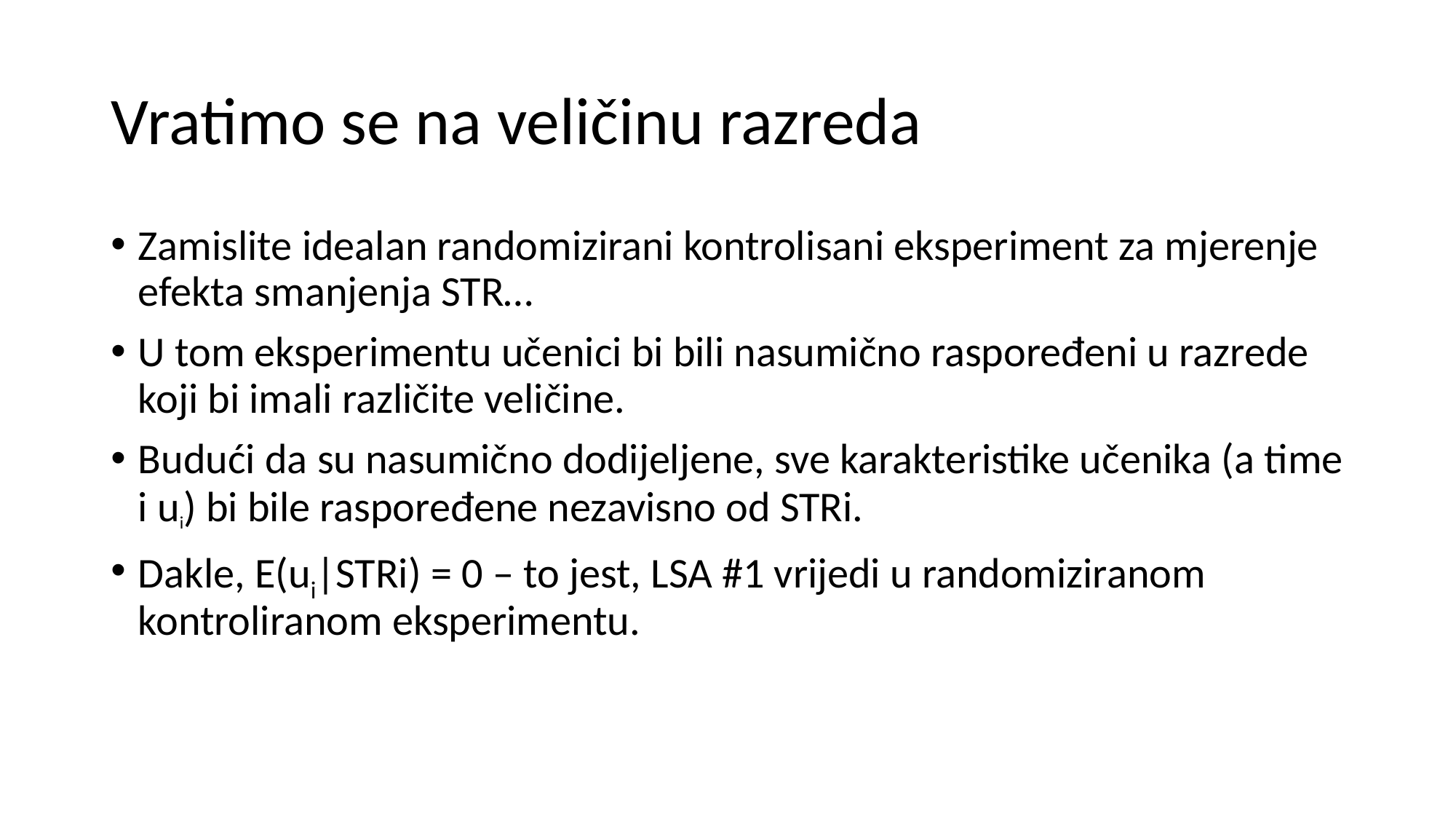

# Vratimo se na veličinu razreda
Zamislite idealan randomizirani kontrolisani eksperiment za mjerenje efekta smanjenja STR…
U tom eksperimentu učenici bi bili nasumično raspoređeni u razrede koji bi imali različite veličine.
Budući da su nasumično dodijeljene, sve karakteristike učenika (a time i ui) bi bile raspoređene nezavisno od STRi.
Dakle, E(ui|STRi) = 0 – to jest, LSA #1 vrijedi u randomiziranom kontroliranom eksperimentu.